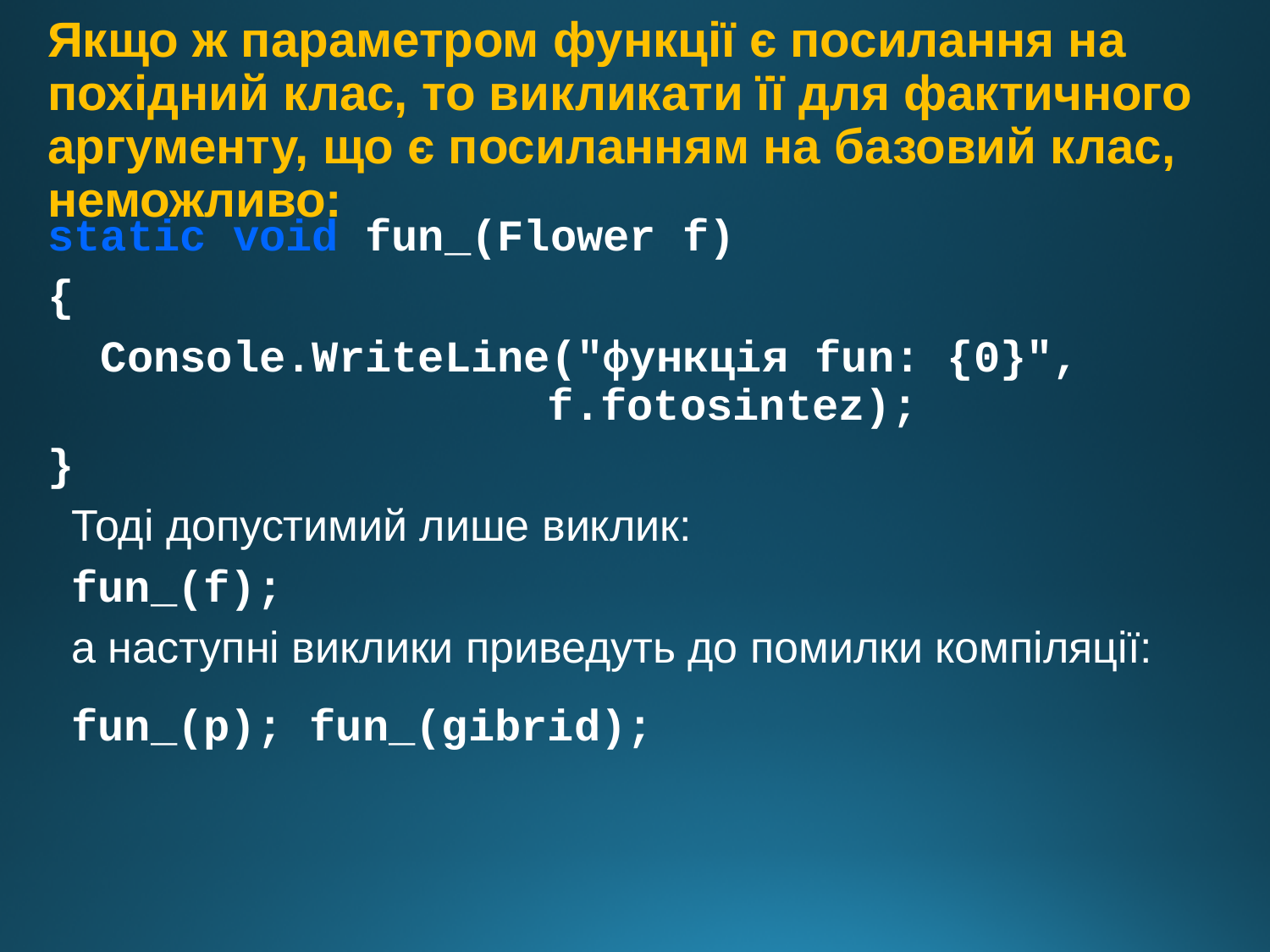

# Якщо ж параметром функції є посилання на похідний клас, то викликати її для фактичного аргументу, що є посиланням на базовий клас, неможливо:
static void fun_(Flower f)
{
  Console.WriteLine("функцiя fun: {0}",                         f.fotosintez);
}
	Тоді допустимий лише виклик:
	fun_(f);
	а наступні виклики приведуть до помилки компіляції:
	fun_(p); fun_(gibrid);